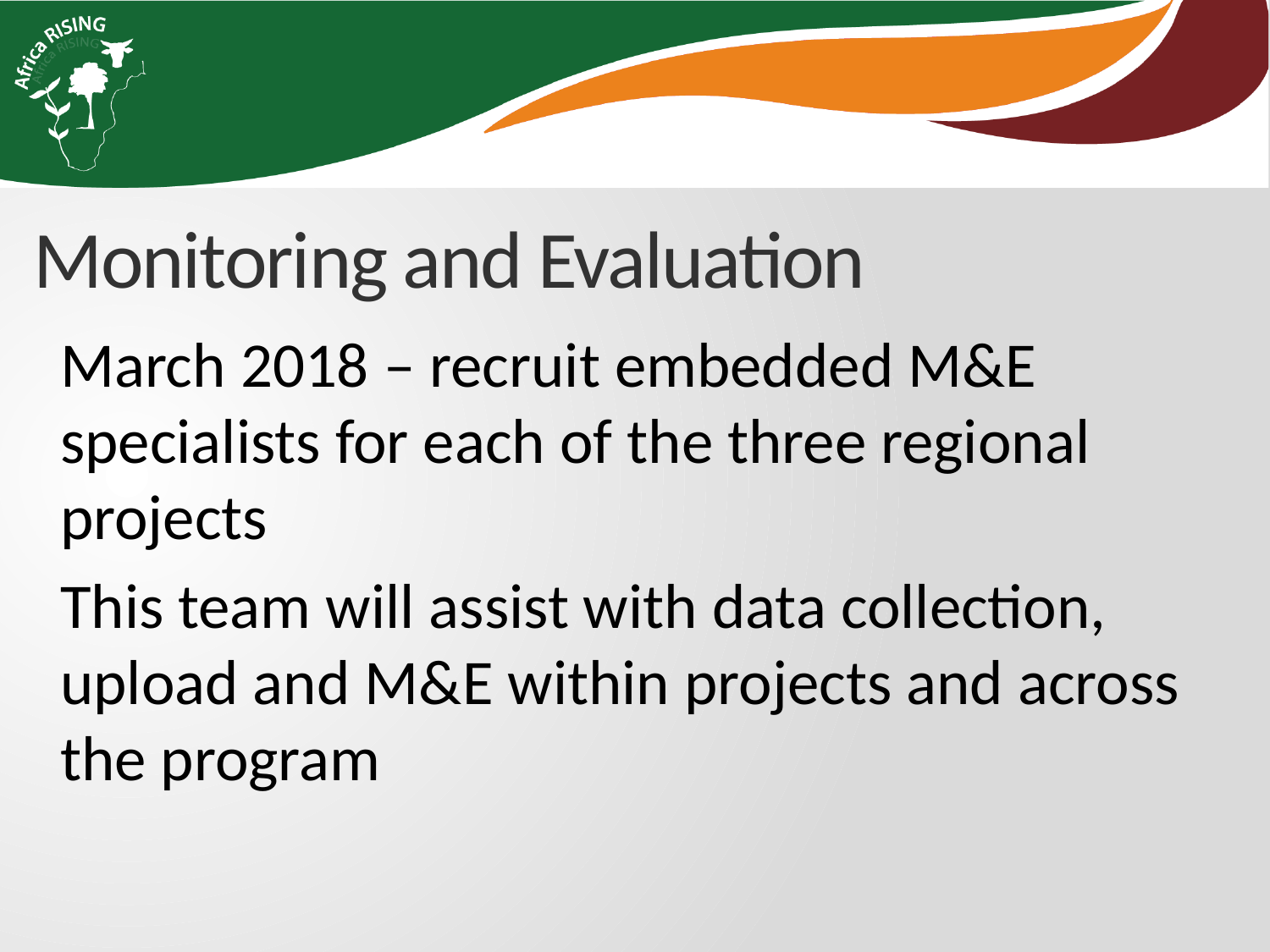

# Monitoring and Evaluation
March 2018 – recruit embedded M&E specialists for each of the three regional projects
This team will assist with data collection, upload and M&E within projects and across the program